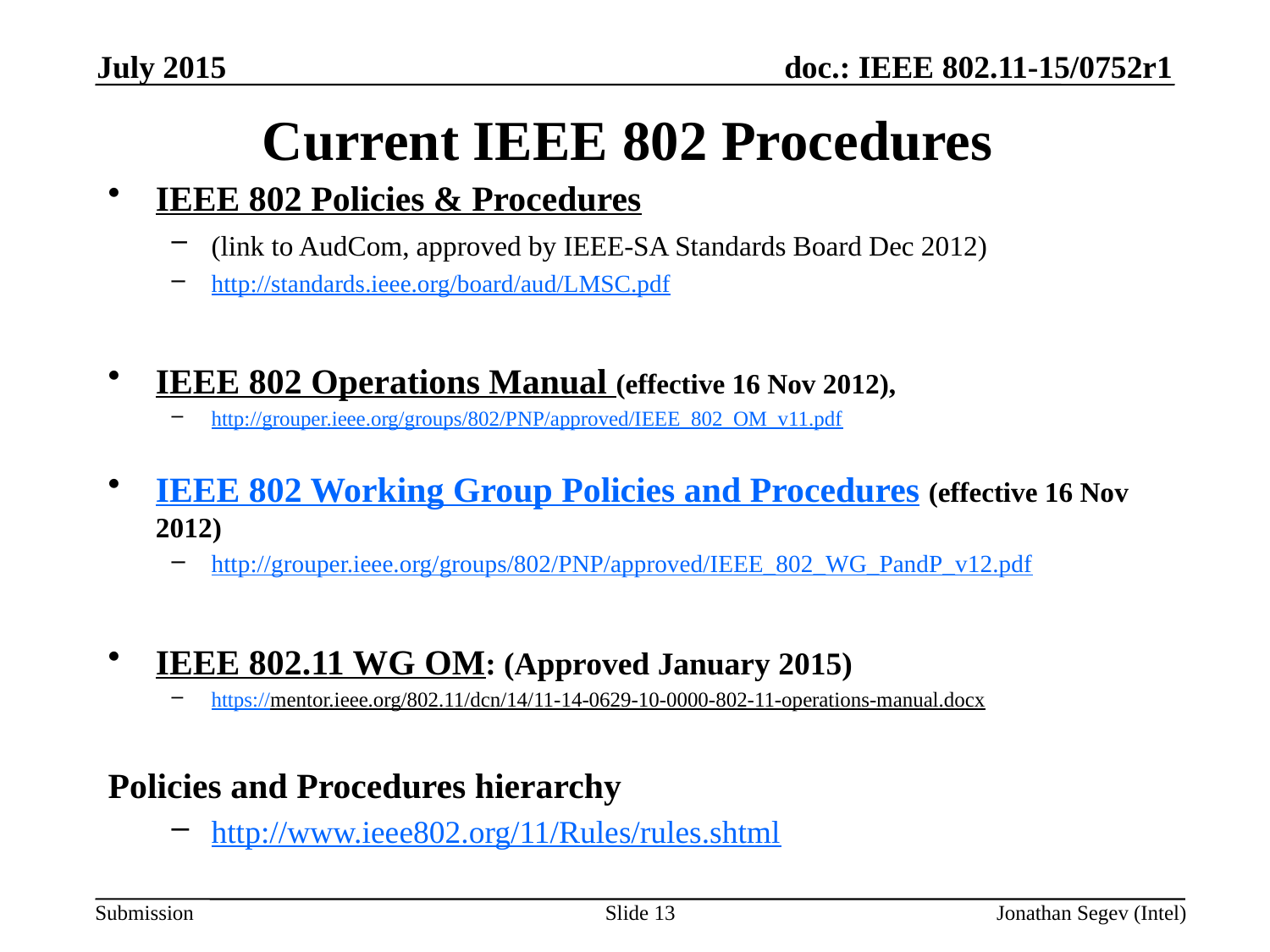

July 2015
# Current IEEE 802 Procedures
IEEE 802 Policies & Procedures
(link to AudCom, approved by IEEE-SA Standards Board Dec 2012)
http://standards.ieee.org/board/aud/LMSC.pdf

IEEE 802 Operations Manual (effective 16 Nov 2012),
http://grouper.ieee.org/groups/802/PNP/approved/IEEE_802_OM_v11.pdf

IEEE 802 Working Group Policies and Procedures (effective 16 Nov 2012)
http://grouper.ieee.org/groups/802/PNP/approved/IEEE_802_WG_PandP_v12.pdf

IEEE 802.11 WG OM: (Approved January 2015)
https://mentor.ieee.org/802.11/dcn/14/11-14-0629-10-0000-802-11-operations-manual.docx

Policies and Procedures hierarchy
http://www.ieee802.org/11/Rules/rules.shtml

Slide 13
Jonathan Segev (Intel)